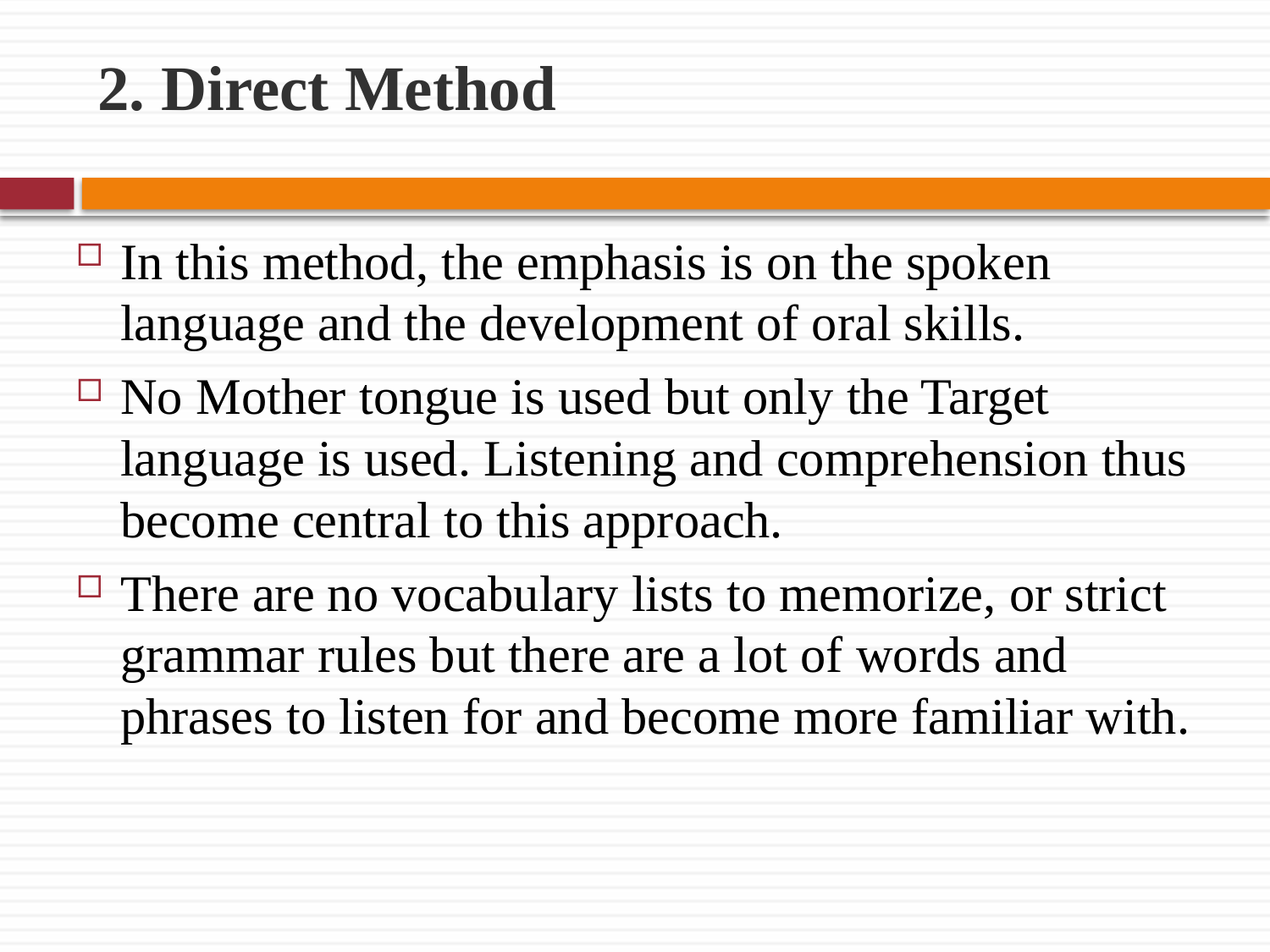

# 2. Direct Method
In this method, the emphasis is on the spoken language and the development of oral skills.
No Mother tongue is used but only the Target language is used. Listening and comprehension thus become central to this approach.
There are no vocabulary lists to memorize, or strict grammar rules but there are a lot of words and phrases to listen for and become more familiar with.